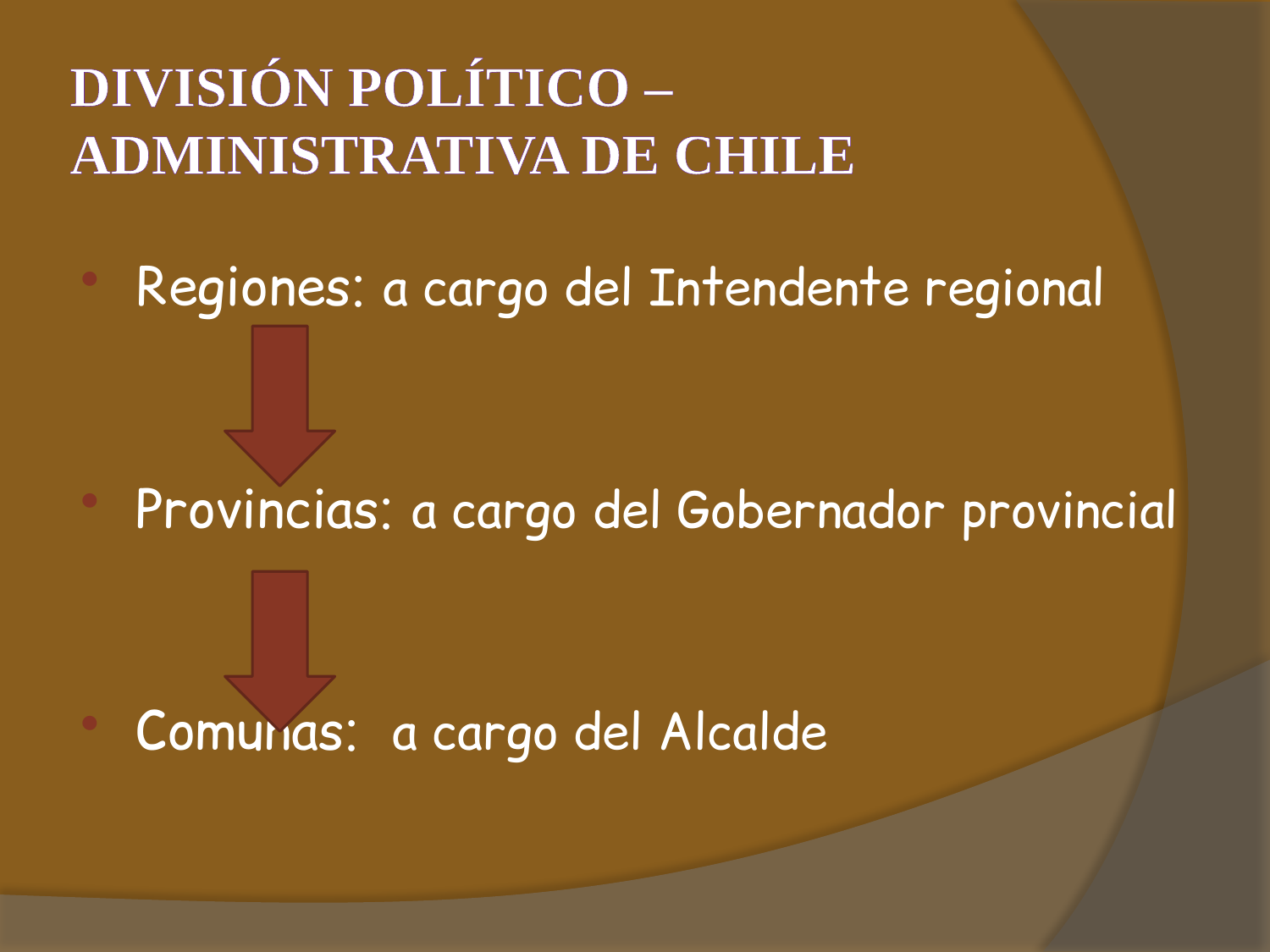

# DIVISIÓN POLÍTICO – ADMINISTRATIVA DE CHILE
Regiones: a cargo del Intendente regional

Provincias: a cargo del Gobernador provincial

Comunas:  a cargo del Alcalde